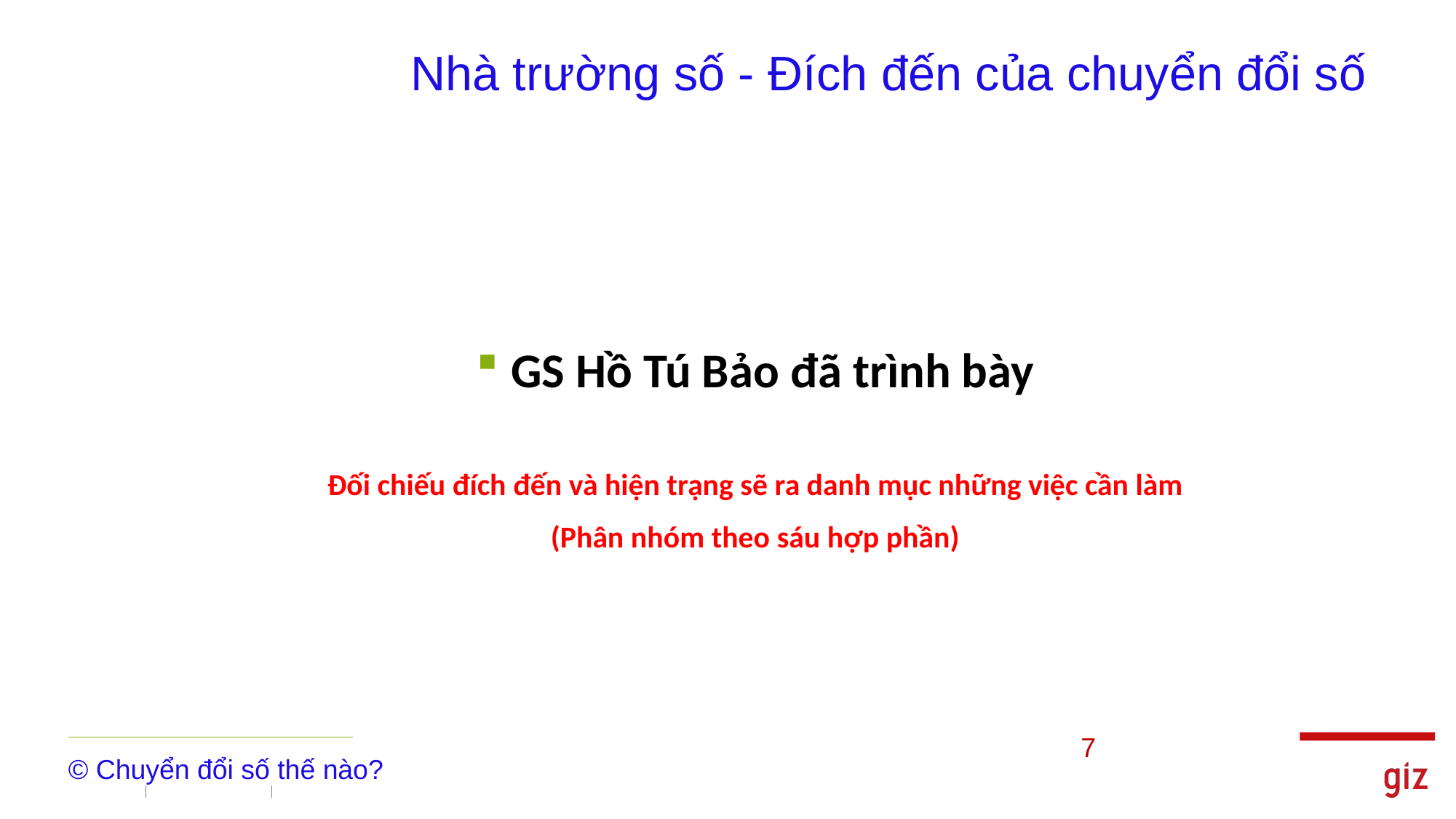

# Nhà trường số - Đích đến của chuyển đổi số
GS Hồ Tú Bảo đã trình bày

Đối chiếu đích đến và hiện trạng sẽ ra danh mục những việc cần làm
(Phân nhóm theo sáu hợp phần)

7